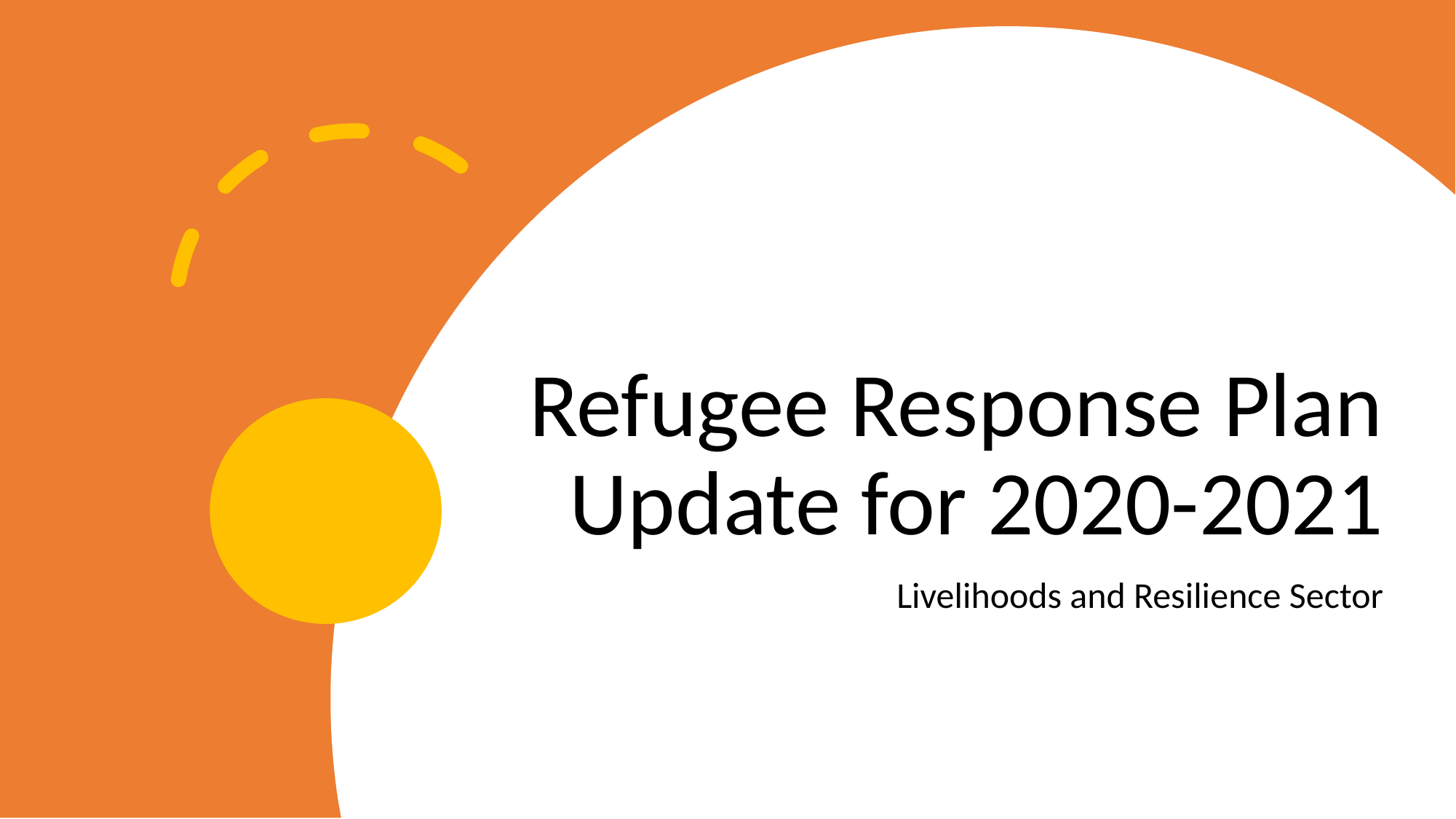

# Refugee Response Plan Update for 2020-2021

Livelihoods and Resilience Sector